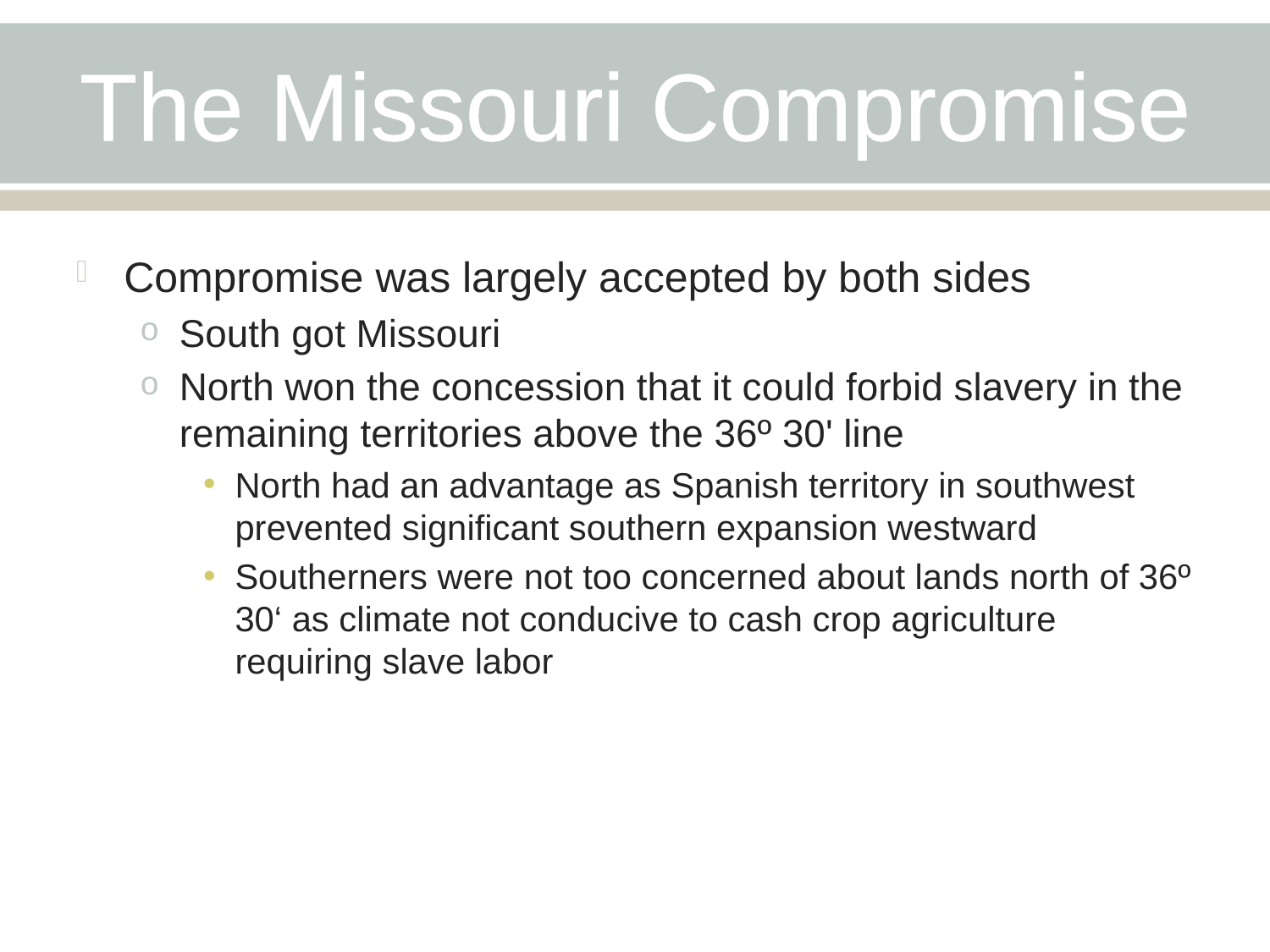

# The Missouri Compromise
Compromise was largely accepted by both sides
South got Missouri
North won the concession that it could forbid slavery in the remaining territories above the 36º 30' line
North had an advantage as Spanish territory in southwest prevented significant southern expansion westward
Southerners were not too concerned about lands north of 36º 30‘ as climate not conducive to cash crop agriculture requiring slave labor